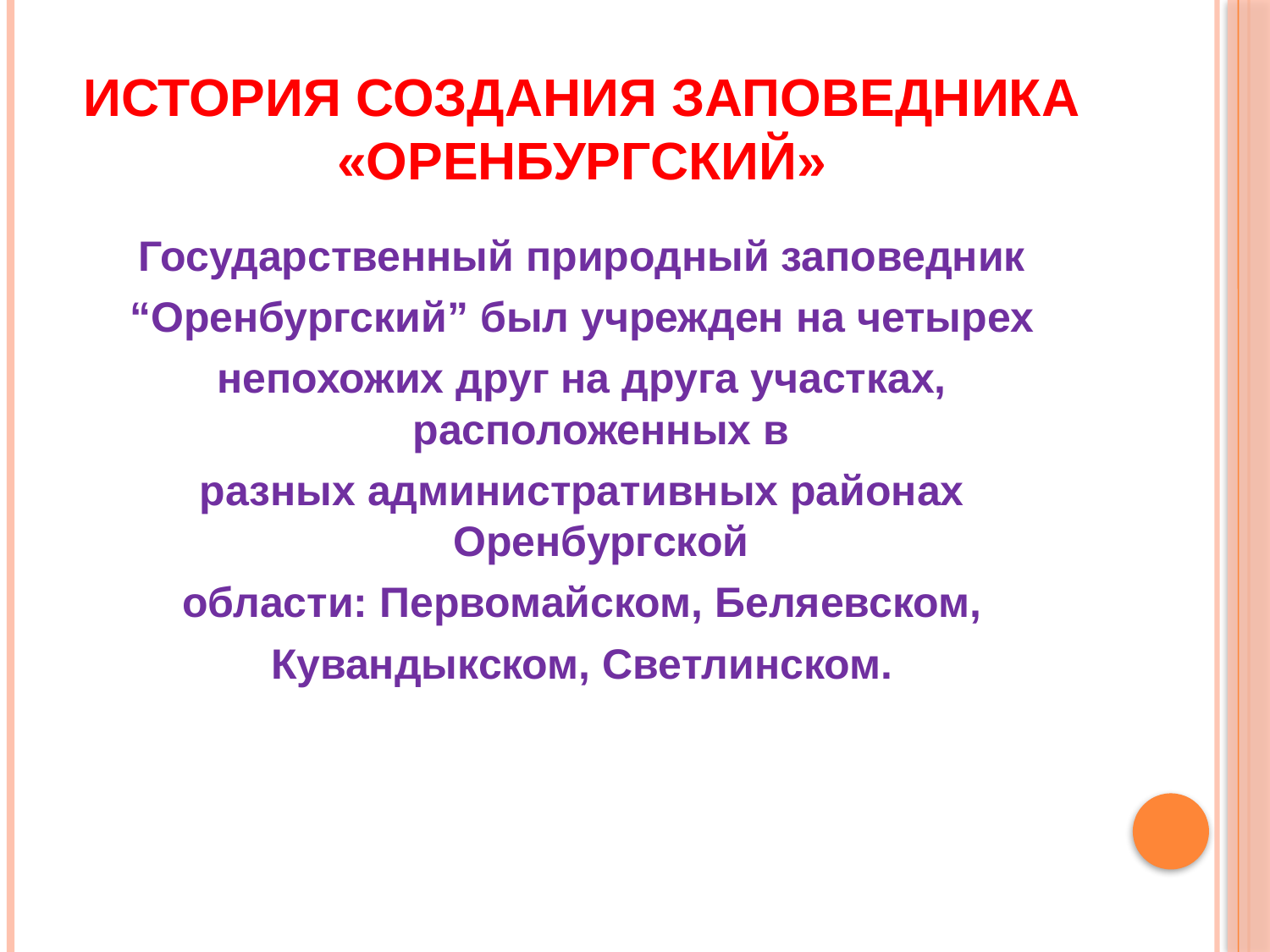

# История создания заповедника «Оренбургский»
Государственный природный заповедник
“Оренбургский” был учрежден на четырех
непохожих друг на друга участках, расположенных в
разных административных районах Оренбургской
области: Первомайском, Беляевском,
Кувандыкском, Светлинском.